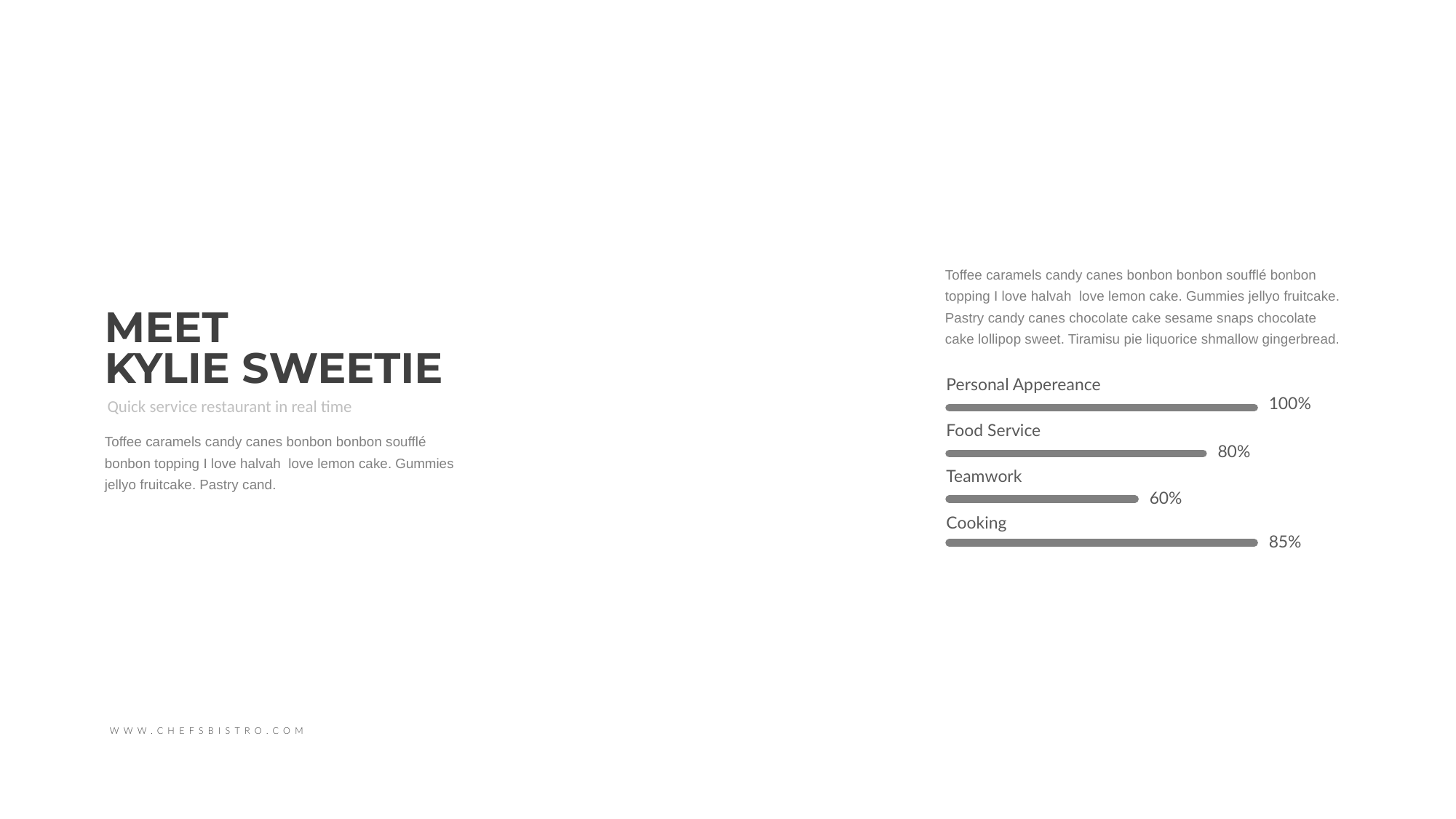

Toffee caramels candy canes bonbon bonbon soufflé bonbon topping I love halvah  love lemon cake. Gummies jellyo fruitcake. Pastry candy canes chocolate cake sesame snaps chocolate cake lollipop sweet. Tiramisu pie liquorice shmallow gingerbread.
MEET
KYLIE SWEETIE
Personal Appereance
100%
Food Service
80%
Teamwork
60%
Cooking
85%
Quick service restaurant in real time
Toffee caramels candy canes bonbon bonbon soufflé bonbon topping I love halvah  love lemon cake. Gummies jellyo fruitcake. Pastry cand.
WWW.CHEFSBISTRO.COM